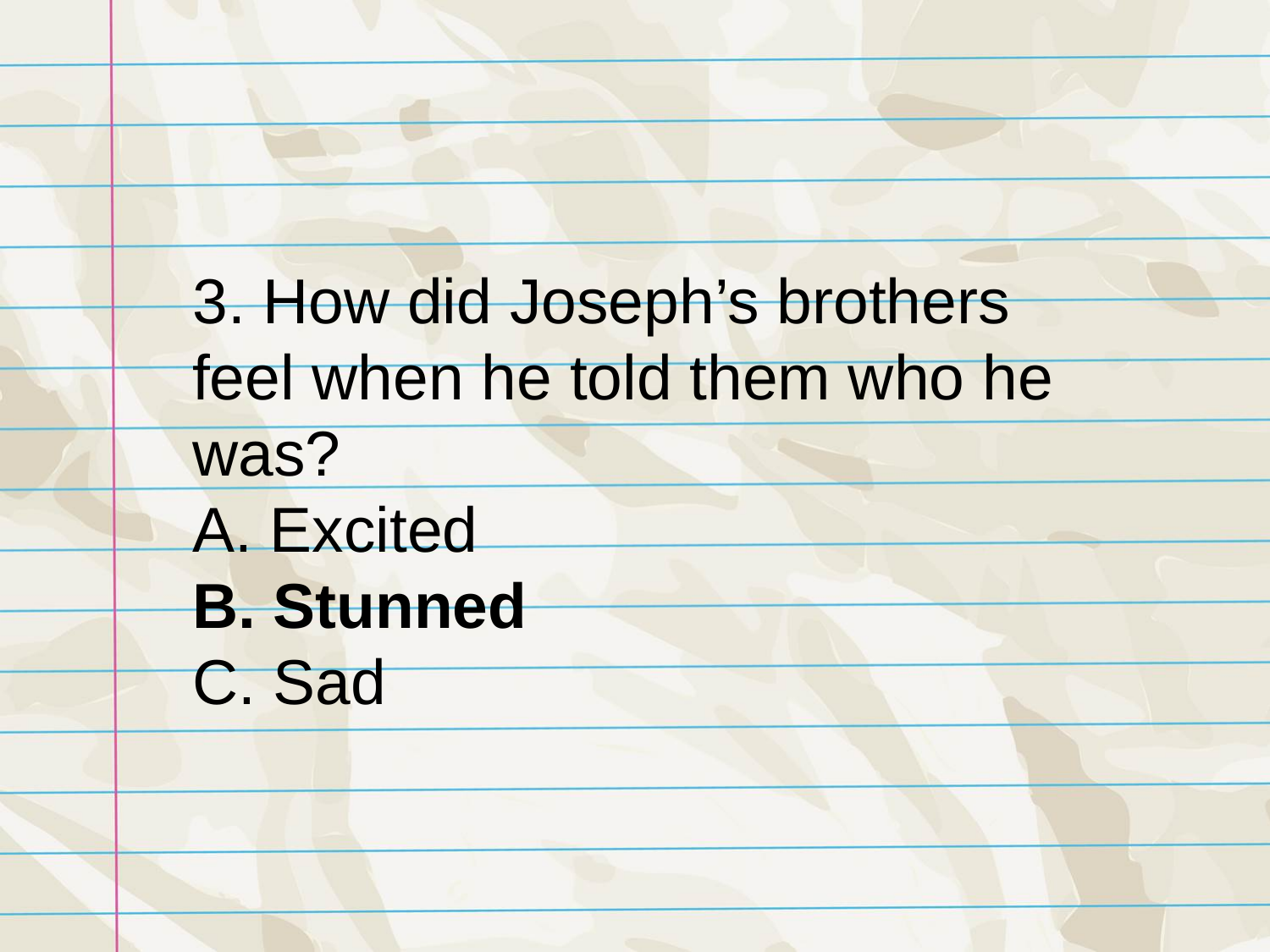

#
3. How did Joseph’s brothers feel when he told them who he was?
A. Excited
B. Stunned
C. Sad